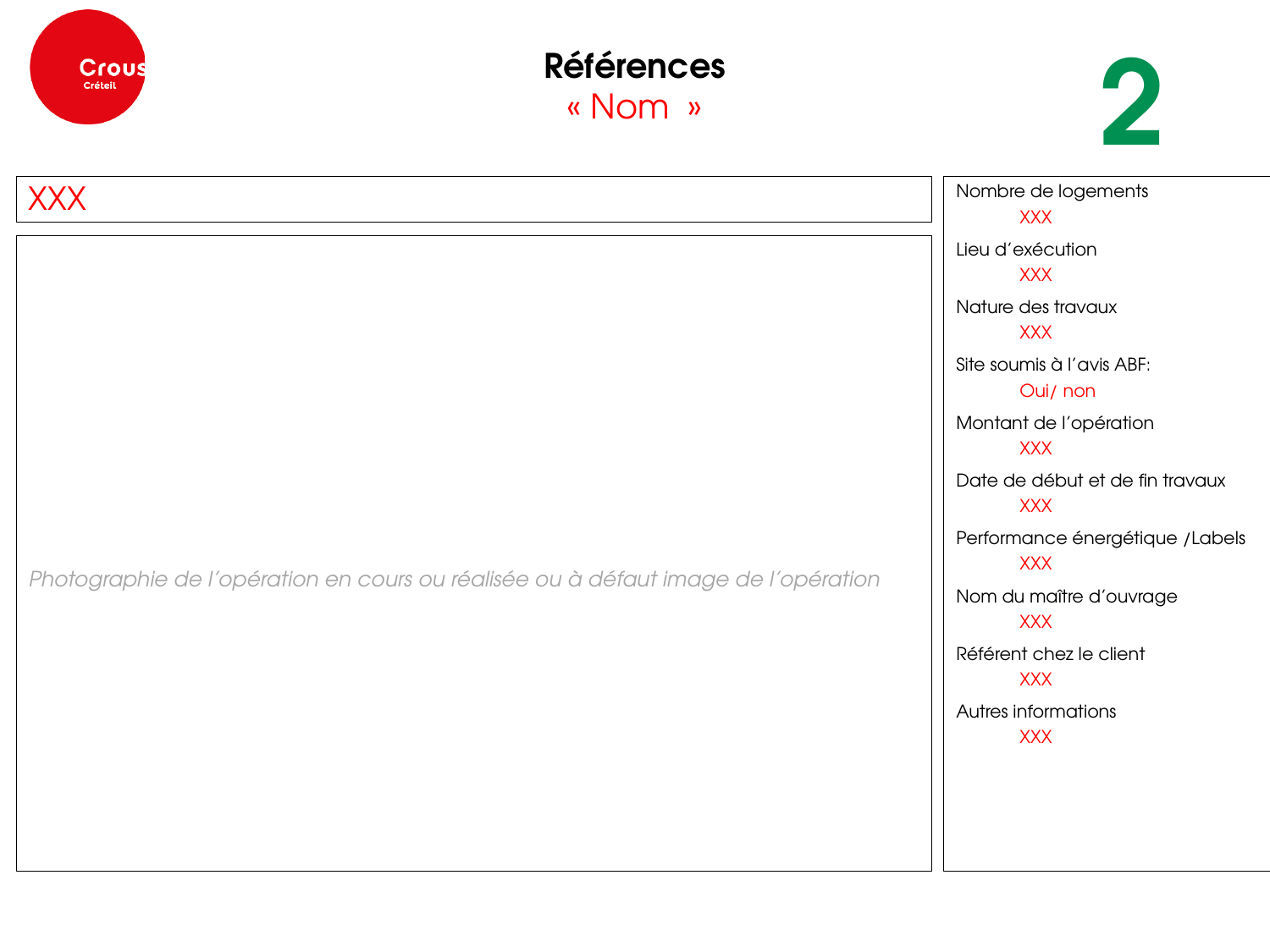

Références
« Nom  »
2
XXX

Nombre de logements
XXX
Lieu d’exécution
XXX
Nature des travaux
XXX
Site soumis à l’avis ABF:
Oui/ non
Montant de l’opération
XXX
Date de début et de fin travaux
XXX
Performance énergétique /Labels
XXX
Nom du maître d’ouvrage
XXX
Référent chez le client
XXX
Autres informations
XXX

Photographie de l’opération en cours ou réalisée ou à défaut image de l’opération